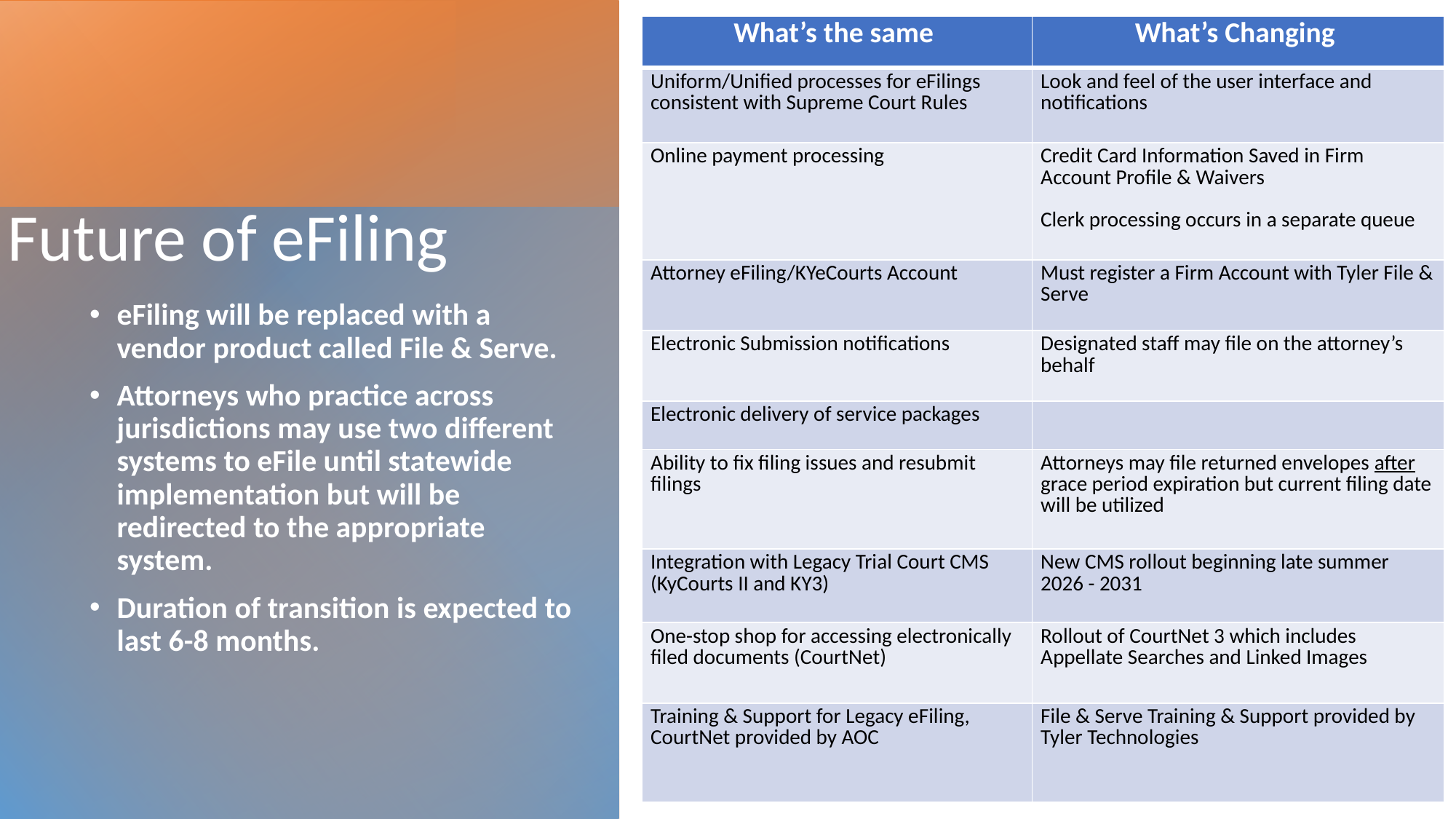

| What’s the same | What’s Changing |
| --- | --- |
| Uniform/Unified processes for eFilings consistent with Supreme Court Rules | Look and feel of the user interface and notifications |
| Online payment processing | Credit Card Information Saved in Firm Account Profile & Waivers Clerk processing occurs in a separate queue |
| Attorney eFiling/KYeCourts Account | Must register a Firm Account with Tyler File & Serve |
| Electronic Submission notifications | Designated staff may file on the attorney’s behalf |
| Electronic delivery of service packages |  |
| Ability to fix filing issues and resubmit filings | Attorneys may file returned envelopes after grace period expiration but current filing date will be utilized |
| Integration with Legacy Trial Court CMS (KyCourts II and KY3) | New CMS rollout beginning late summer 2026 - 2031 |
| One-stop shop for accessing electronically filed documents (CourtNet) | Rollout of CourtNet 3 which includes Appellate Searches and Linked Images |
| Training & Support for Legacy eFiling, CourtNet provided by AOC | File & Serve Training & Support provided by Tyler Technologies |
# Future of eFiling
eFiling will be replaced with a vendor product called File & Serve.
Attorneys who practice across jurisdictions may use two different systems to eFile until statewide implementation but will be redirected to the appropriate system.
Duration of transition is expected to last 6-8 months.

9